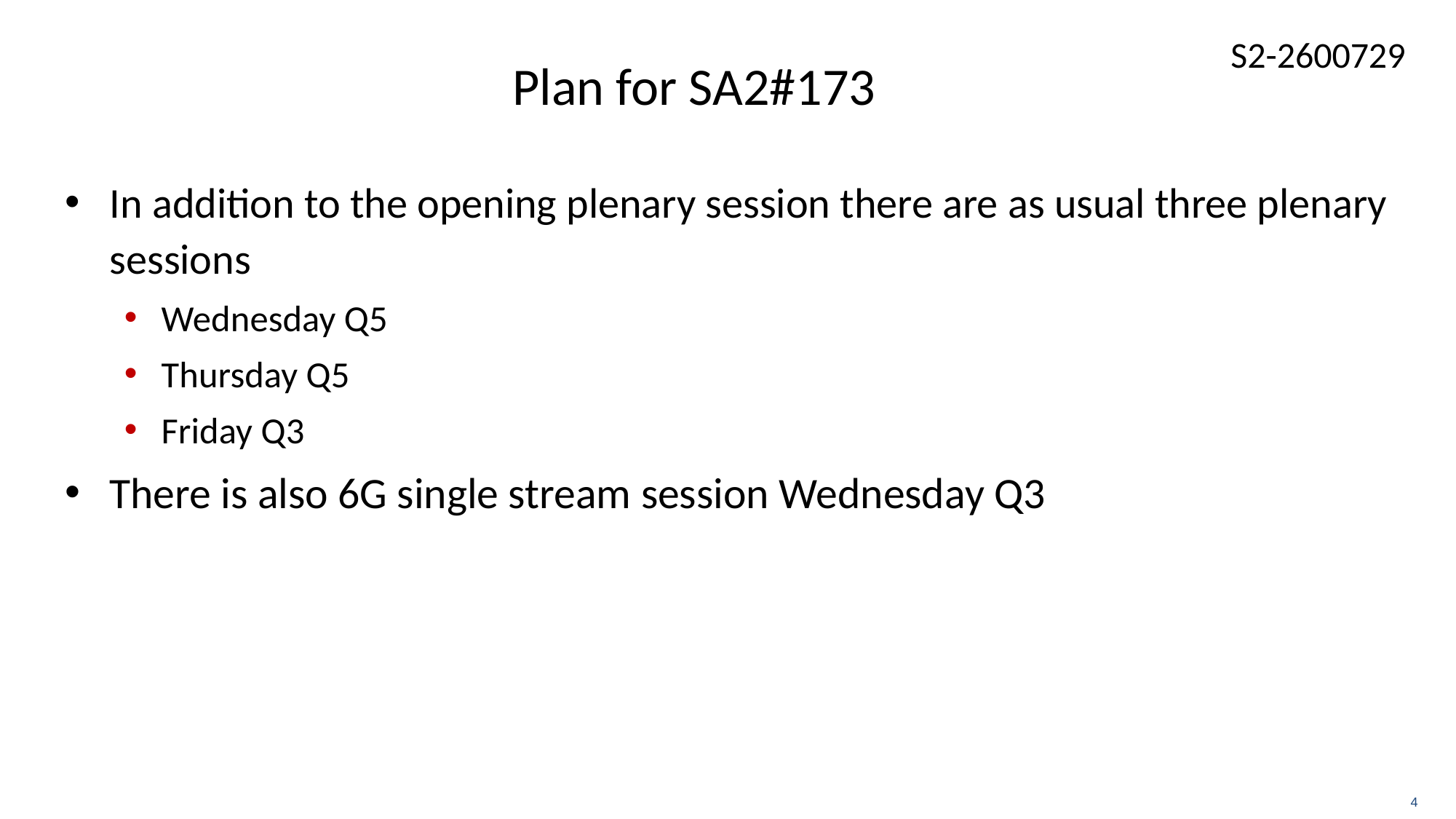

# Plan for SA2#173
In addition to the opening plenary session there are as usual three plenary sessions
Wednesday Q5
Thursday Q5
Friday Q3
There is also 6G single stream session Wednesday Q3